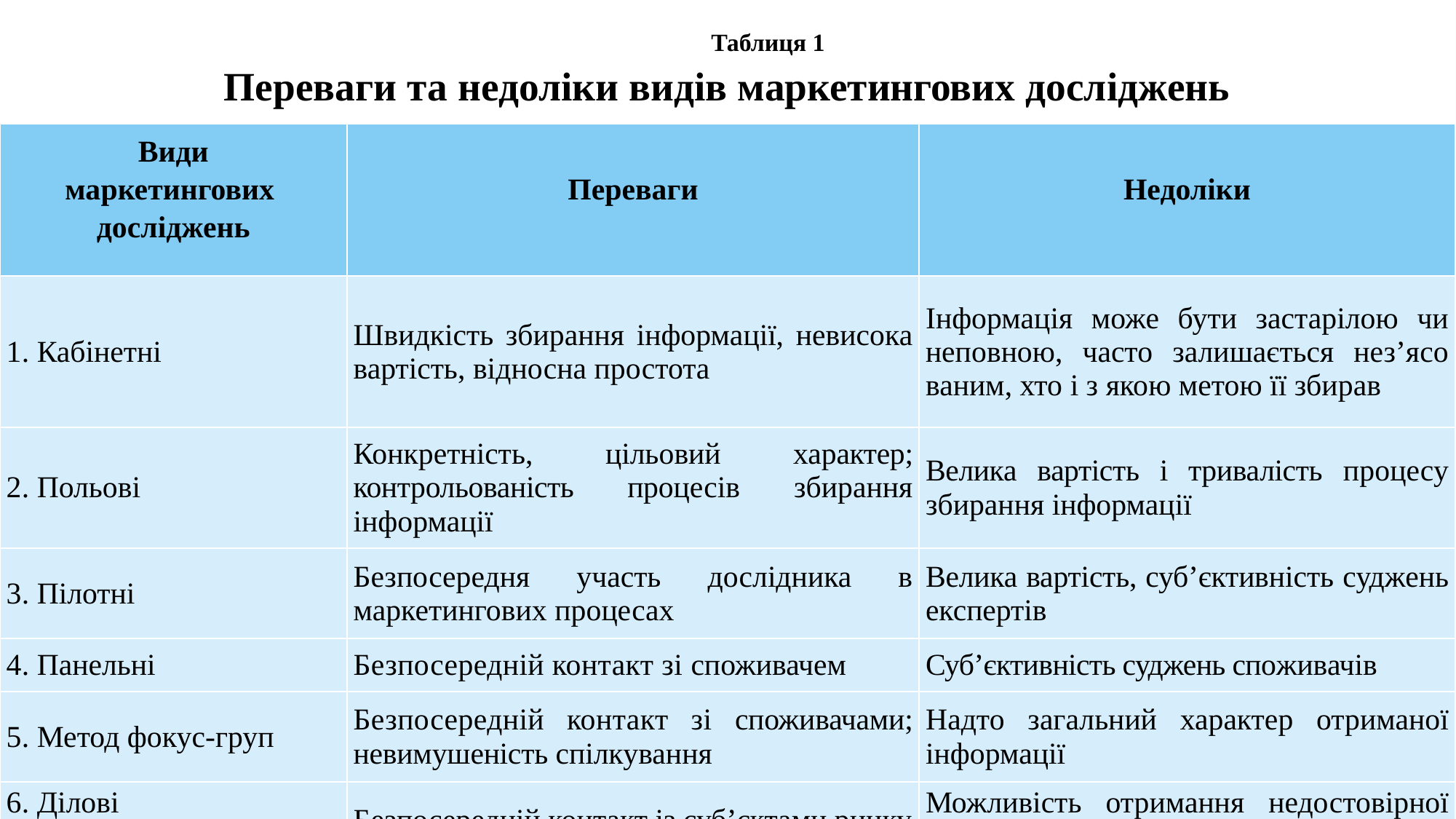

# Таблиця 1 Переваги та недоліки видів маркетингових досліджень
| Види маркетингових досліджень | Переваги | Недоліки |
| --- | --- | --- |
| 1. Кабінетні | Швидкість збирання інформації, невисока вартість, від­носна простота | Інформація може бути застарілою чи неповною, часто залишається нез’ясо­ваним, хто і з якою метою її збирав |
| 2. Польові | Конкретність, цільовий характер; контрольованість про­цесів збирання інформації | Велика вартість і тривалість процесу збирання інформації |
| 3. Пілотні | Безпосередня участь дослідника в маркетингових процесах | Велика вартість, суб’єктив­ність суджень експертів |
| 4. Панельні | Безпосередній контакт зі споживачем | Суб’єктивність суджень спо­живачів |
| 5. Метод фокус-груп | Безпосередній контакт зі споживачами; невимушеність спілкування | Надто загальний характер отриманої інформації |
| 6. Ділові контакти | Безпосередній контакт із су­б’єктами ринку | Можливість отримання не­достовірної інформації |